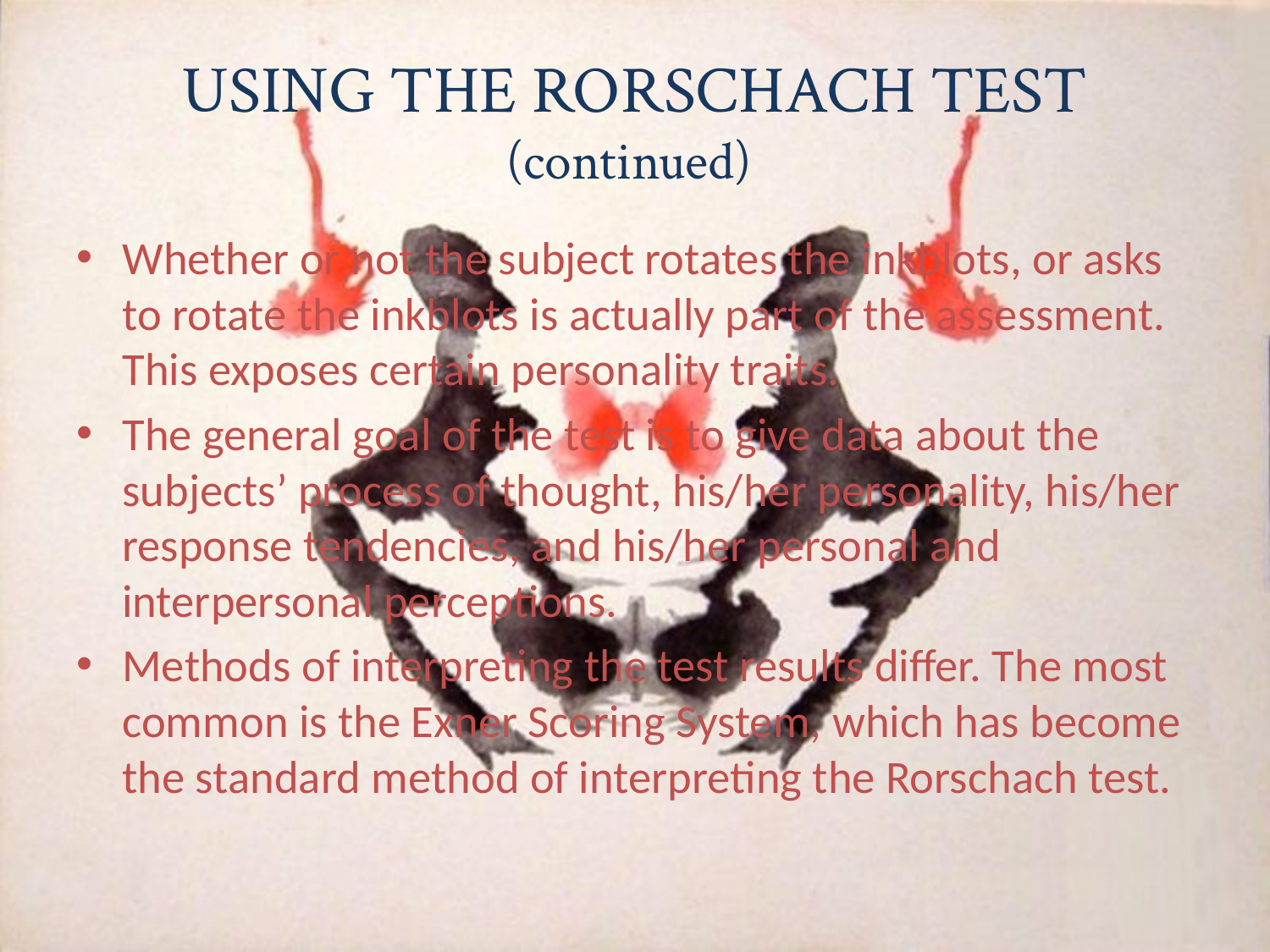

# USING THE RORSCHACH TEST (continued)
Whether or not the subject rotates the inkblots, or asks to rotate the inkblots is actually part of the assessment. This exposes certain personality traits.
The general goal of the test is to give data about the subjects’ process of thought, his/her personality, his/her response tendencies, and his/her personal and interpersonal perceptions.
Methods of interpreting the test results differ. The most common is the Exner Scoring System, which has become the standard method of interpreting the Rorschach test.